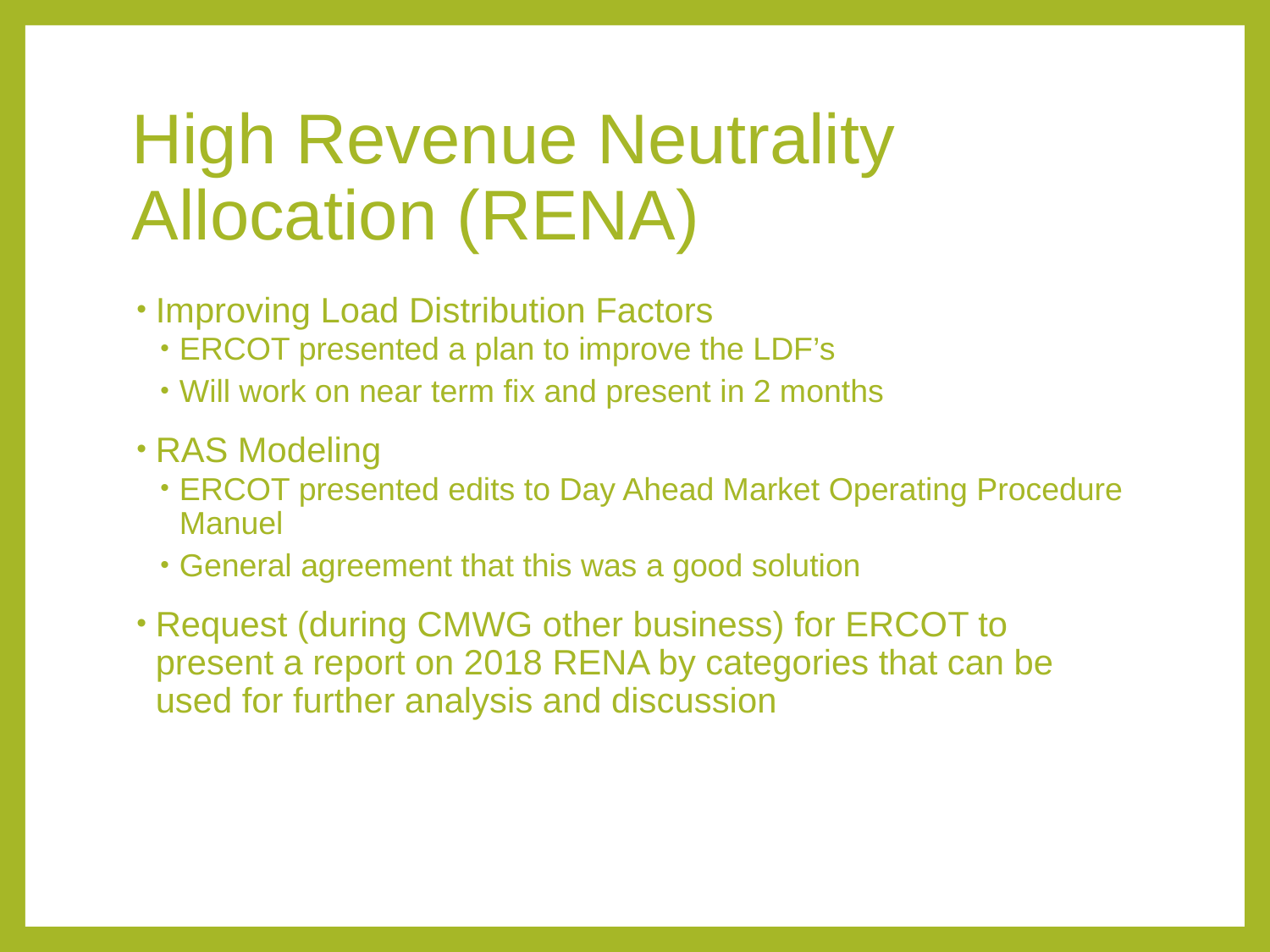

# High Revenue Neutrality Allocation (RENA)
Improving Load Distribution Factors
ERCOT presented a plan to improve the LDF’s
Will work on near term fix and present in 2 months
RAS Modeling
ERCOT presented edits to Day Ahead Market Operating Procedure Manuel
General agreement that this was a good solution
Request (during CMWG other business) for ERCOT to present a report on 2018 RENA by categories that can be used for further analysis and discussion